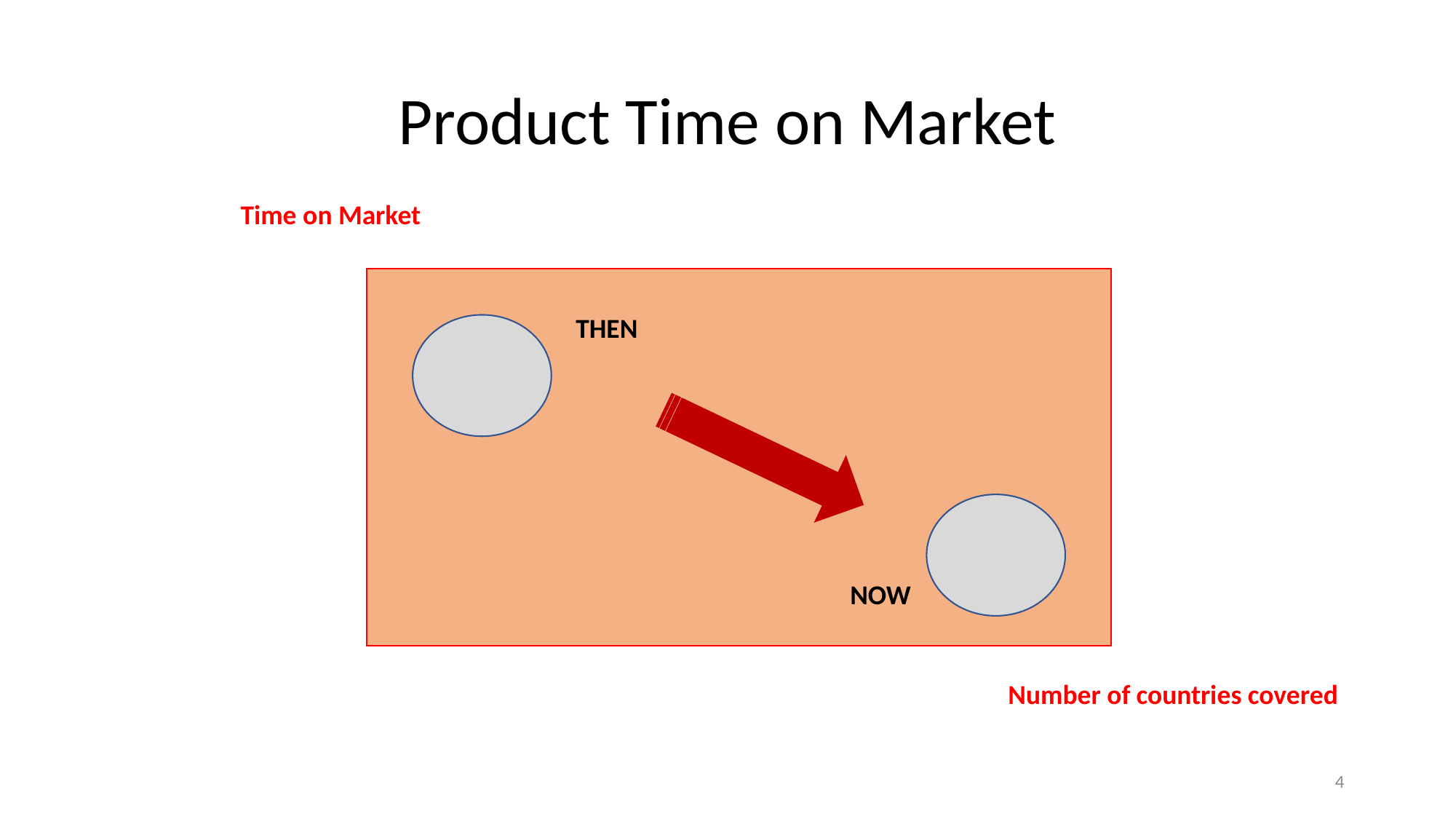

# Product Time on Market
Time on Market

THEN

NOW
Number of countries covered

4